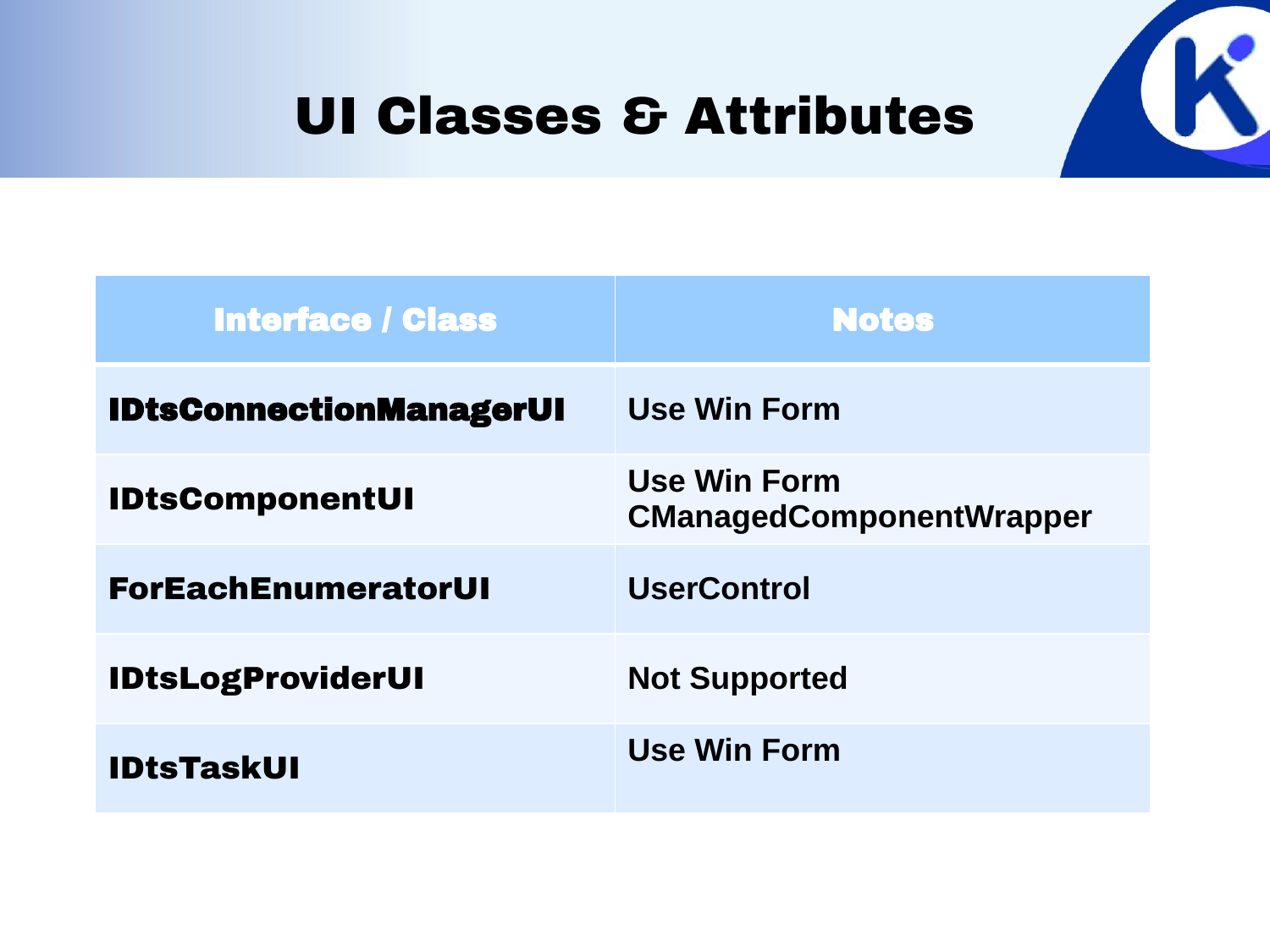

# UI Classes & Attributes
| Interface / Class | Notes |
| --- | --- |
| IDtsConnectionManagerUI | Use Win Form |
| IDtsComponentUI | Use Win Form CManagedComponentWrapper |
| ForEachEnumeratorUI | UserControl |
| IDtsLogProviderUI | Not Supported |
| IDtsTaskUI | Use Win Form |